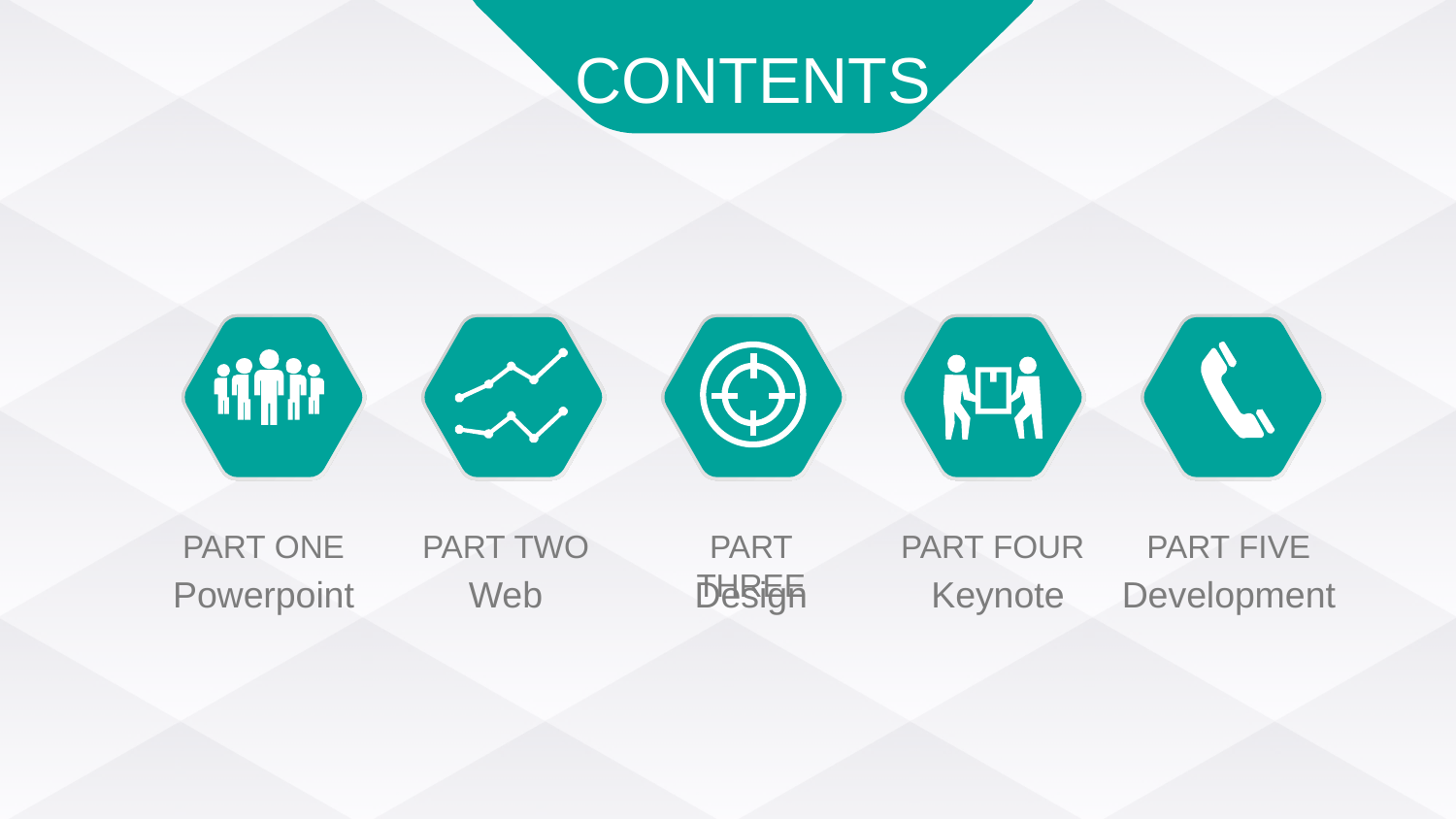

CONTENTS

PART ONE
PART TWO
PART THREE
PART FOUR
PART FIVE
Powerpoint
Web
Design
 Keynote
Development